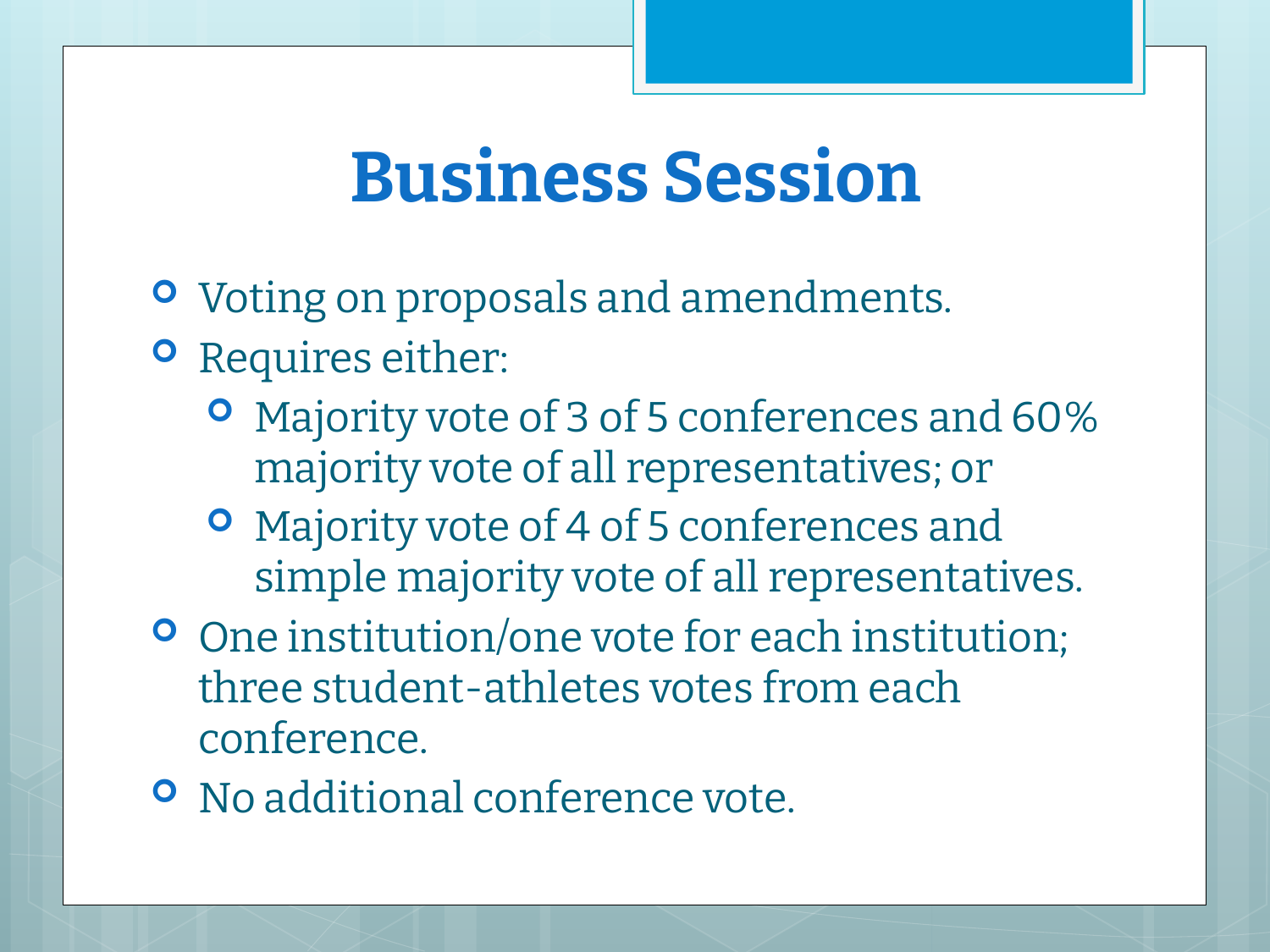

# Business Session
Voting on proposals and amendments.
Requires either:
Majority vote of 3 of 5 conferences and 60% majority vote of all representatives; or
Majority vote of 4 of 5 conferences and simple majority vote of all representatives.
One institution/one vote for each institution; three student-athletes votes from each conference.
No additional conference vote.